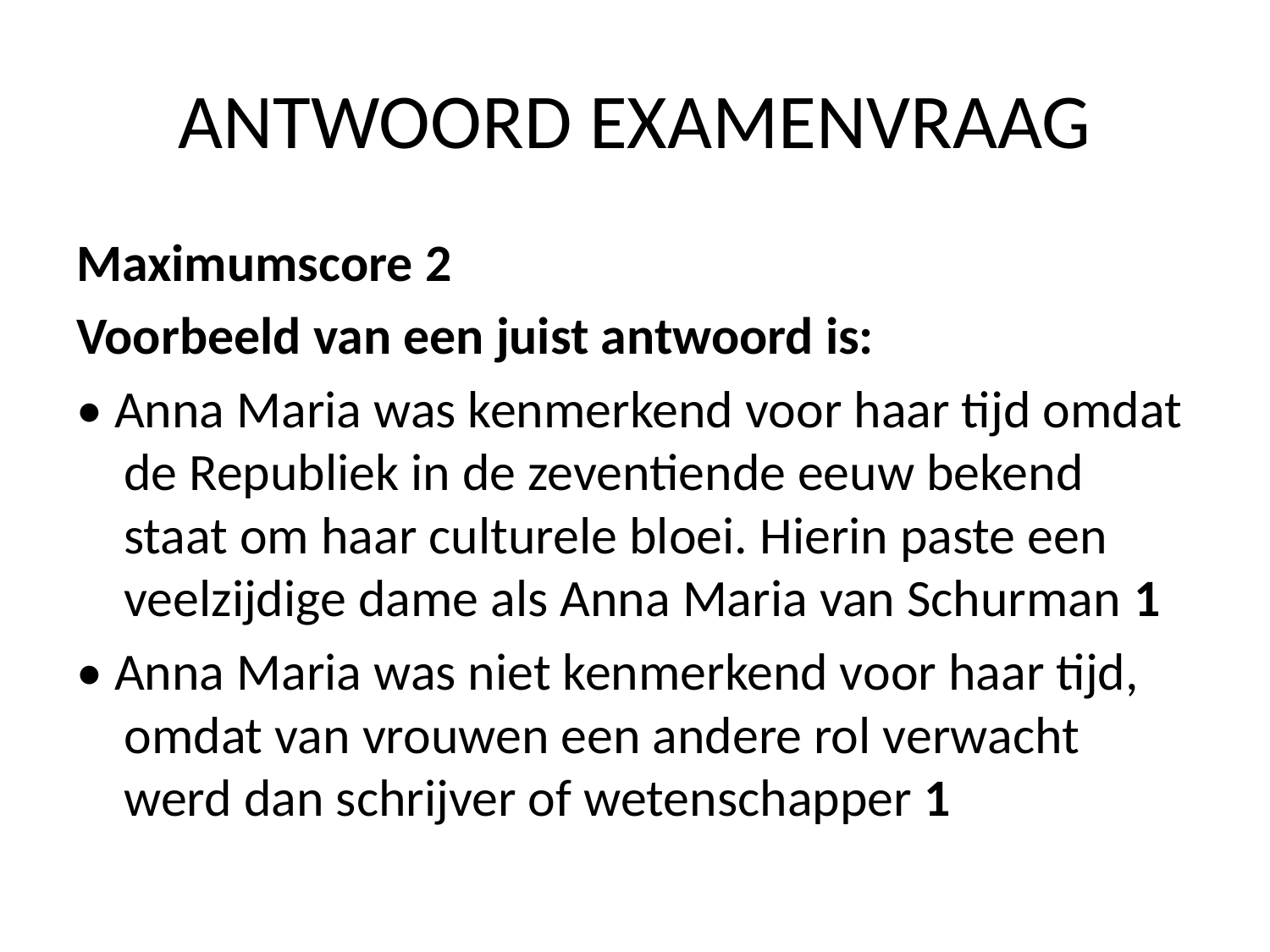

# ANTWOORD EXAMENVRAAG
Maximumscore 2
Voorbeeld van een juist antwoord is:
• Anna Maria was kenmerkend voor haar tijd omdat de Republiek in de zeventiende eeuw bekend staat om haar culturele bloei. Hierin paste een veelzijdige dame als Anna Maria van Schurman 1
• Anna Maria was niet kenmerkend voor haar tijd, omdat van vrouwen een andere rol verwacht werd dan schrijver of wetenschapper 1